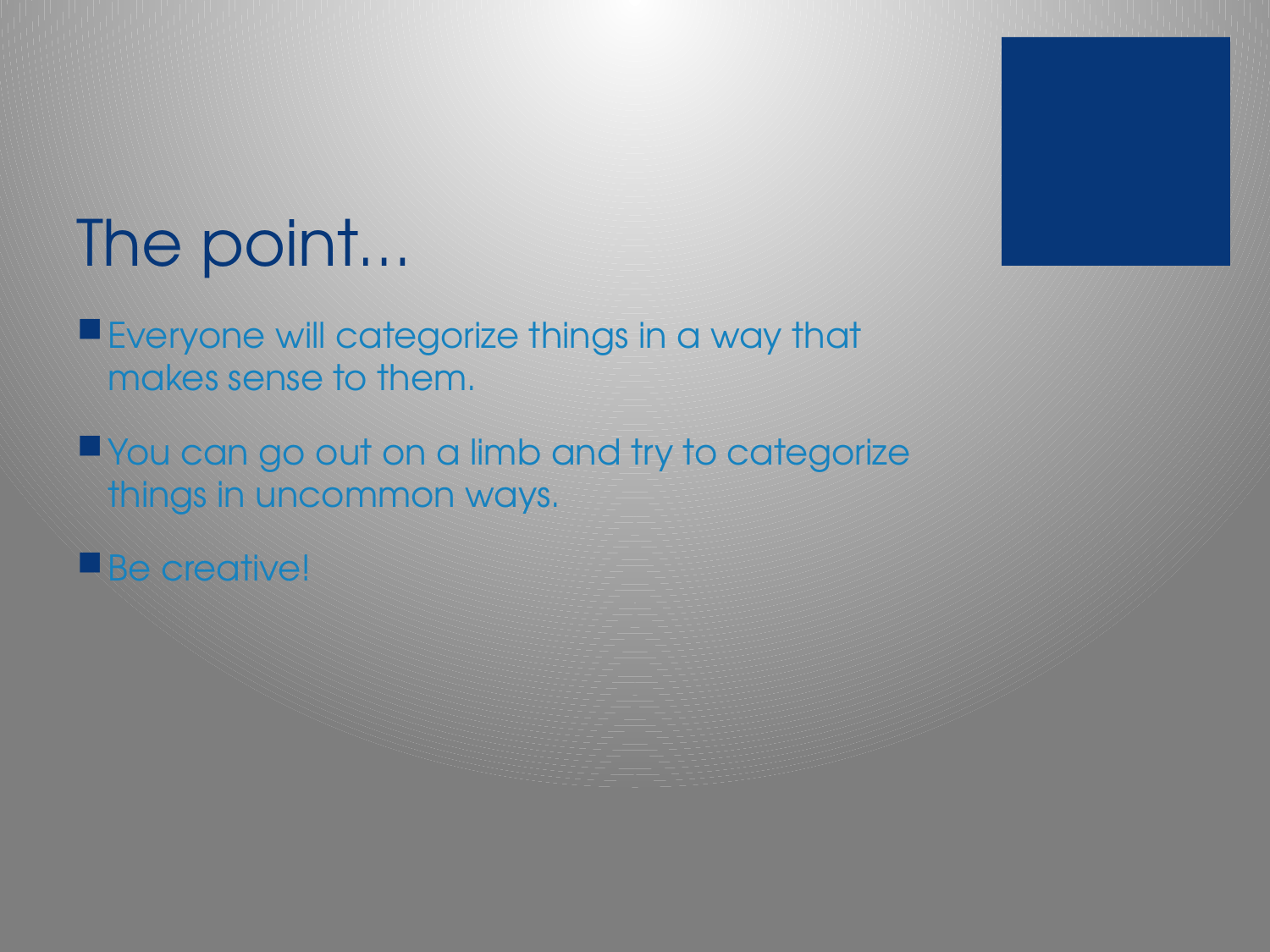

# The point…
Everyone will categorize things in a way that makes sense to them.
You can go out on a limb and try to categorize things in uncommon ways.
Be creative!